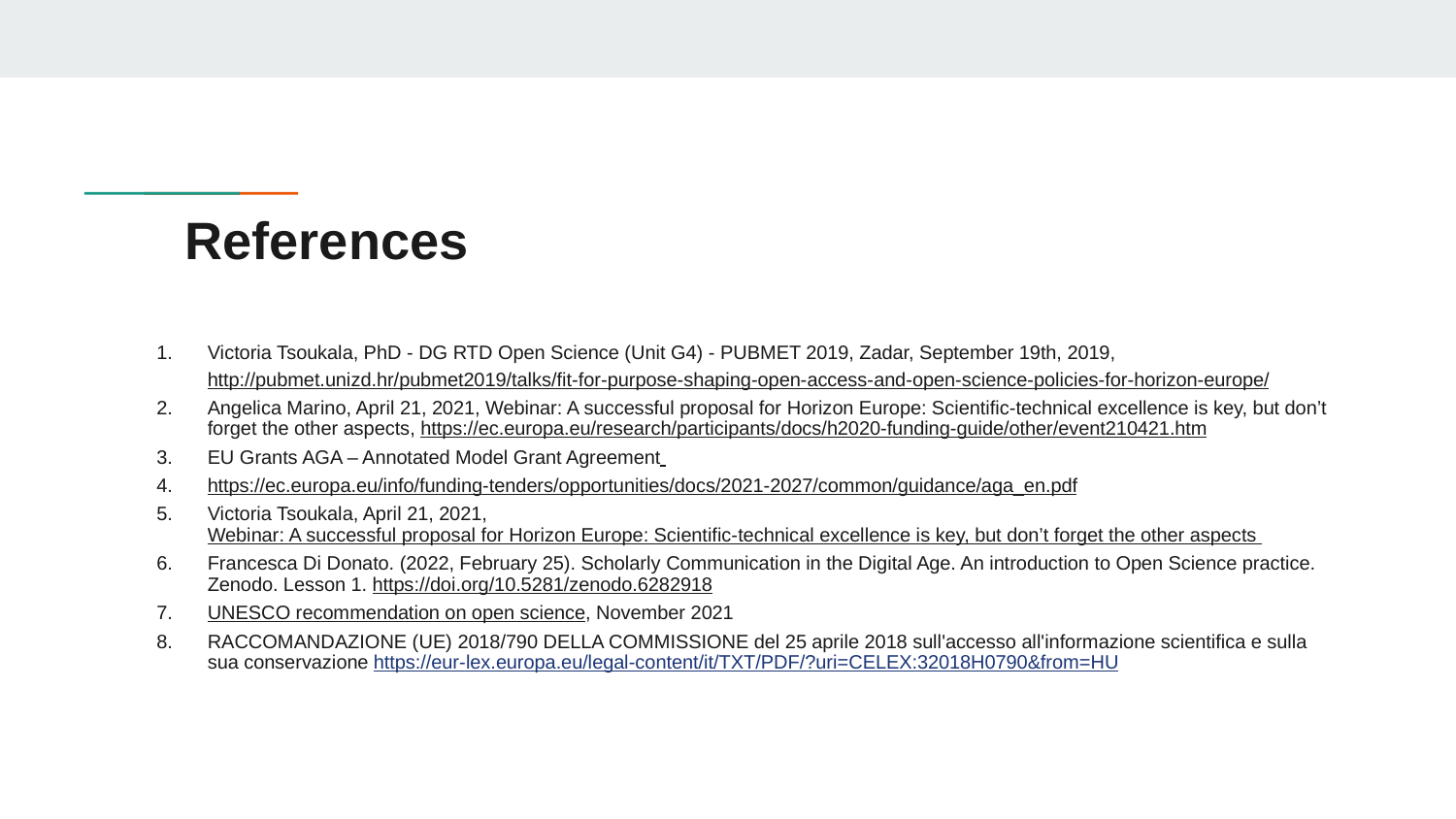

# References
Victoria Tsoukala, PhD - DG RTD Open Science (Unit G4) - PUBMET 2019, Zadar, September 19th, 2019, http://pubmet.unizd.hr/pubmet2019/talks/fit-for-purpose-shaping-open-access-and-open-science-policies-for-horizon-europe/
Angelica Marino, April 21, 2021, Webinar: A successful proposal for Horizon Europe: Scientific-technical excellence is key, but don’t forget the other aspects, https://ec.europa.eu/research/participants/docs/h2020-funding-guide/other/event210421.htm
EU Grants AGA – Annotated Model Grant Agreement
https://ec.europa.eu/info/funding-tenders/opportunities/docs/2021-2027/common/guidance/aga_en.pdf
Victoria Tsoukala, April 21, 2021, Webinar: A successful proposal for Horizon Europe: Scientific-technical excellence is key, but don’t forget the other aspects
Francesca Di Donato. (2022, February 25). Scholarly Communication in the Digital Age. An introduction to Open Science practice. Zenodo. Lesson 1. https://doi.org/10.5281/zenodo.6282918
UNESCO recommendation on open science, November 2021
RACCOMANDAZIONE (UE) 2018/790 DELLA COMMISSIONE del 25 aprile 2018 sull'accesso all'informazione scientifica e sulla sua conservazione https://eur-lex.europa.eu/legal-content/it/TXT/PDF/?uri=CELEX:32018H0790&from=HU